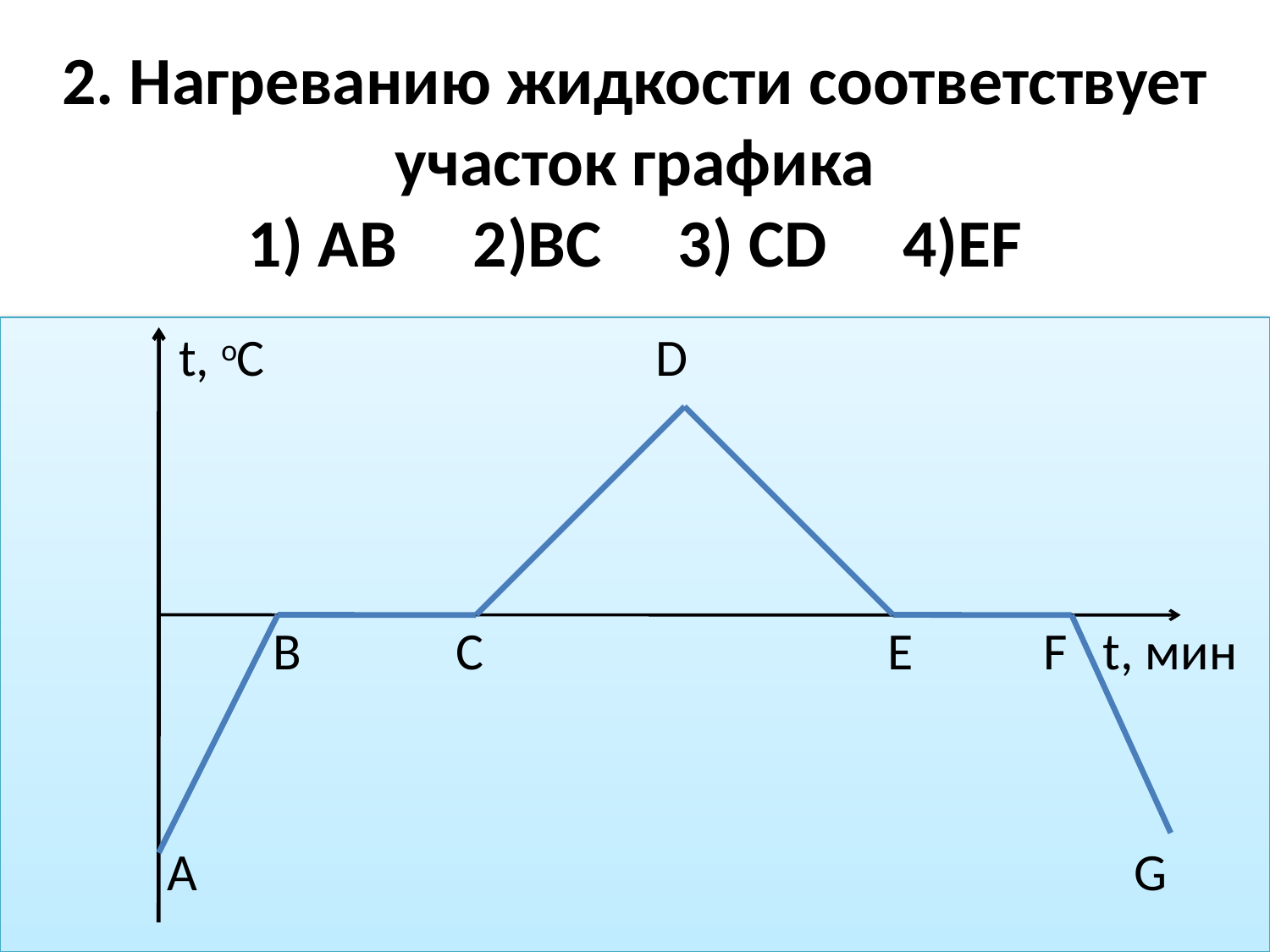

# 2. Нагреванию жидкости соответствует участок графика 1) АВ     2)ВС     3) CD     4)EF
              t, оС                                 D

                      B             C                                  E           F   t, мин

             A                                                                               G